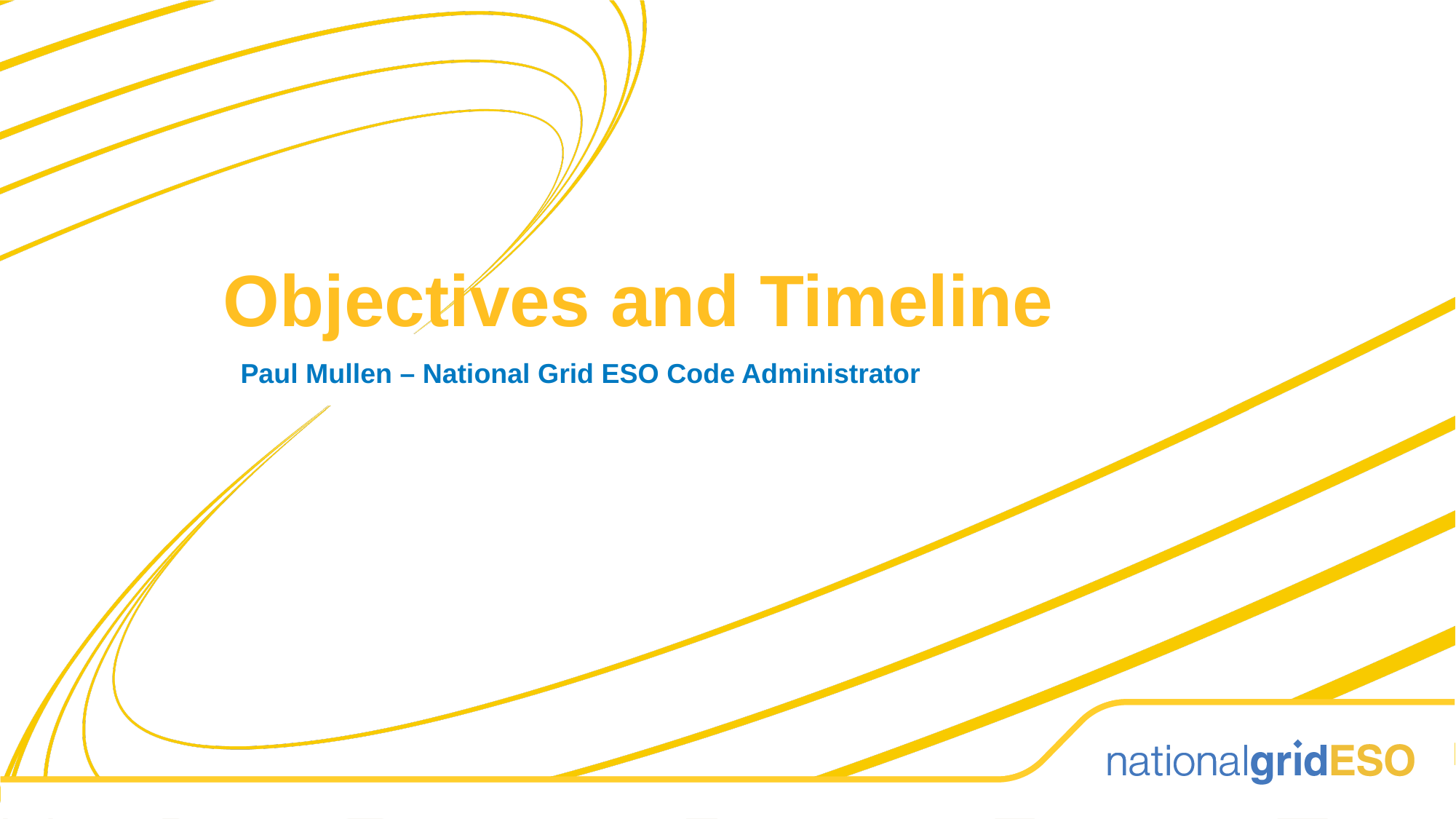

Objectives and Timeline

Paul Mullen – National Grid ESO Code Administrator